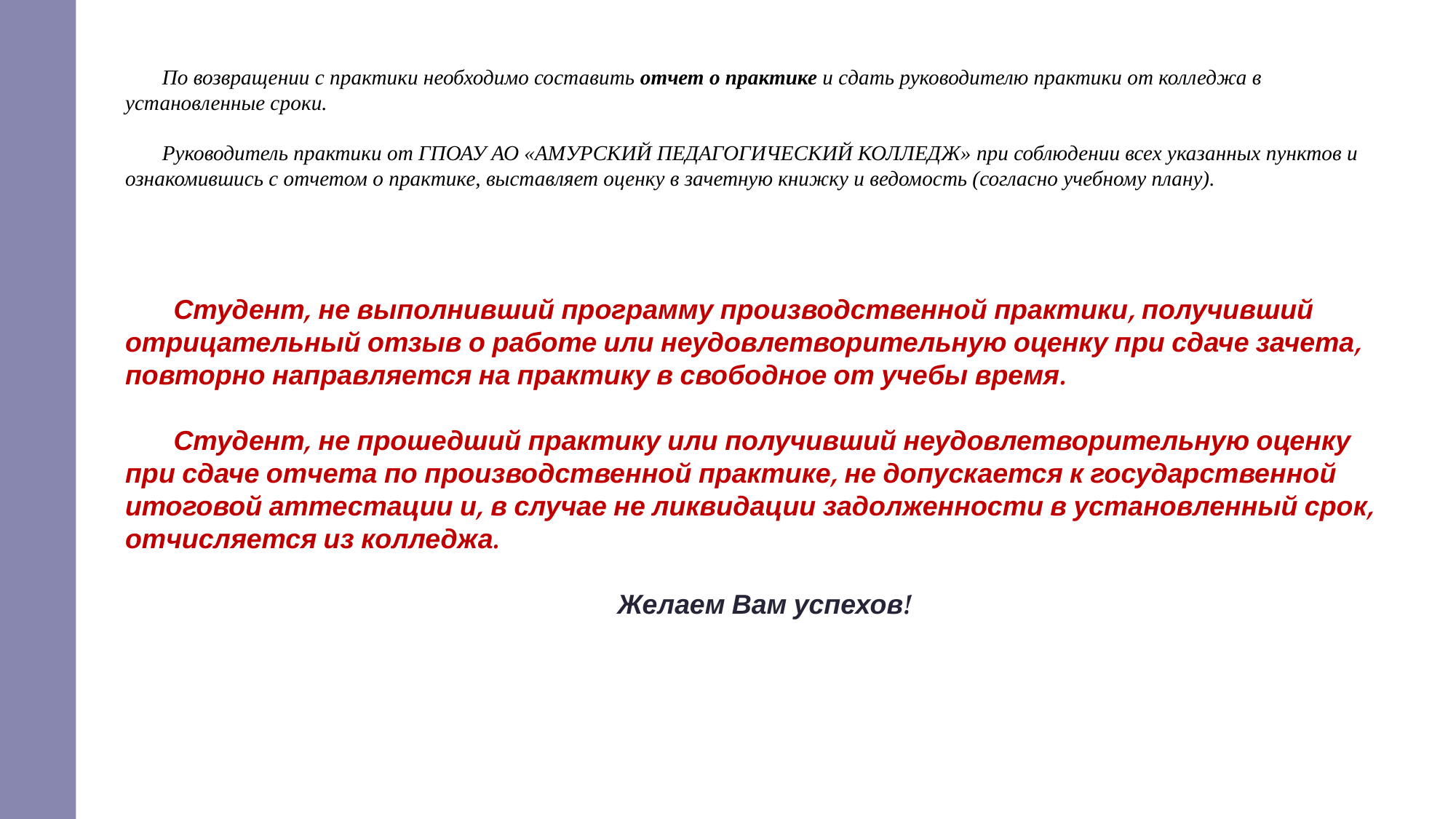

По возвращении с практики необходимо составить отчет о практике и сдать руководителю практики от колледжа в установленные сроки.

       Руководитель практики от ГПОАУ АО «АМУРСКИЙ ПЕДАГОГИЧЕСКИЙ КОЛЛЕДЖ» при соблюдении всех указанных пунктов и ознакомившись с отчетом о практике, выставляет оценку в зачетную книжку и ведомость (согласно учебному плану).

       Студент, не выполнивший программу производственной практики, получивший отрицательный отзыв о работе или неудовлетворительную оценку при сдаче зачета, повторно направляется на практику в свободное от учебы время.

       Студент, не прошедший практику или получивший неудовлетворительную оценку при сдаче отчета по производственной практике, не допускается к государственной итоговой аттестации и, в случае не ликвидации задолженности в установленный срок, отчисляется из колледжа.

Желаем Вам успехов!